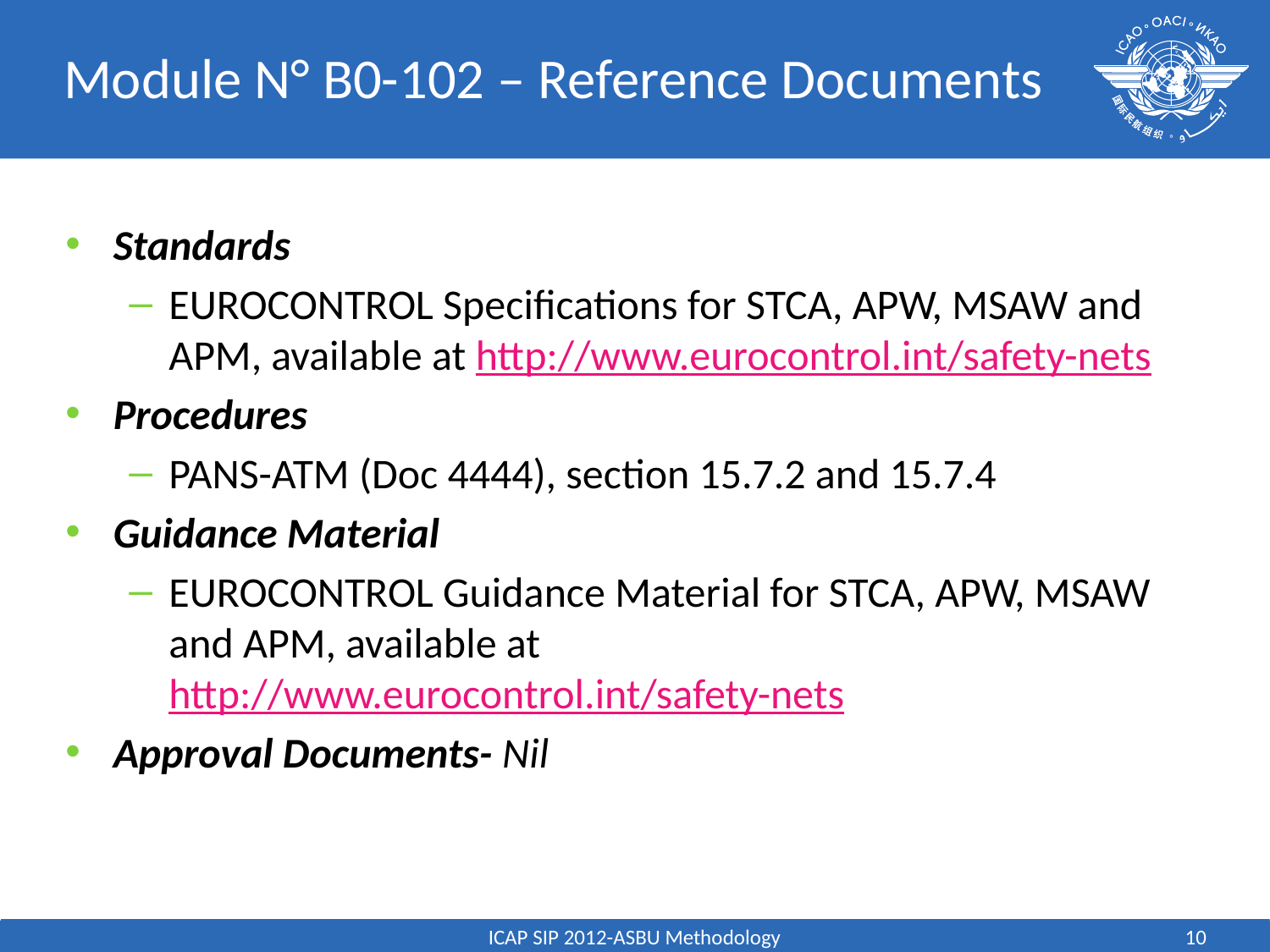

# Module N° B0-102 – Reference Documents
Standards
EUROCONTROL Specifications for STCA, APW, MSAW and APM, available at http://www.eurocontrol.int/safety-nets
Procedures
PANS-ATM (Doc 4444), section 15.7.2 and 15.7.4
Guidance Material
EUROCONTROL Guidance Material for STCA, APW, MSAW and APM, available at http://www.eurocontrol.int/safety-nets
Approval Documents- Nil

ICAP SIP 2012-ASBU Methodology
10